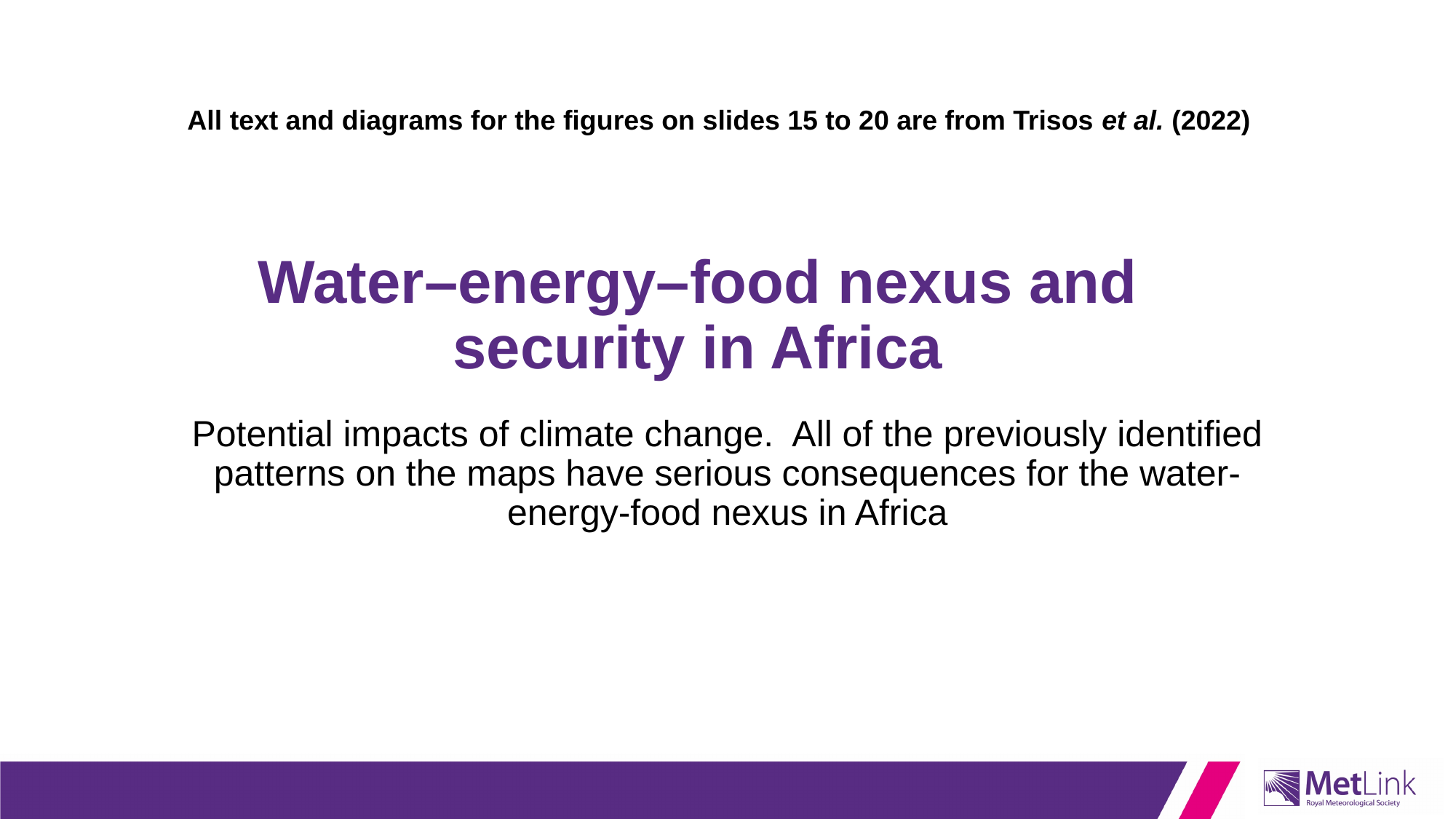

All text and diagrams for the figures on slides 15 to 20 are from Trisos et al. (2022)
# Water–energy–food nexus and security in Africa
Potential impacts of climate change.  All of the previously identified patterns on the maps have serious consequences for the water-energy-food nexus in Africa